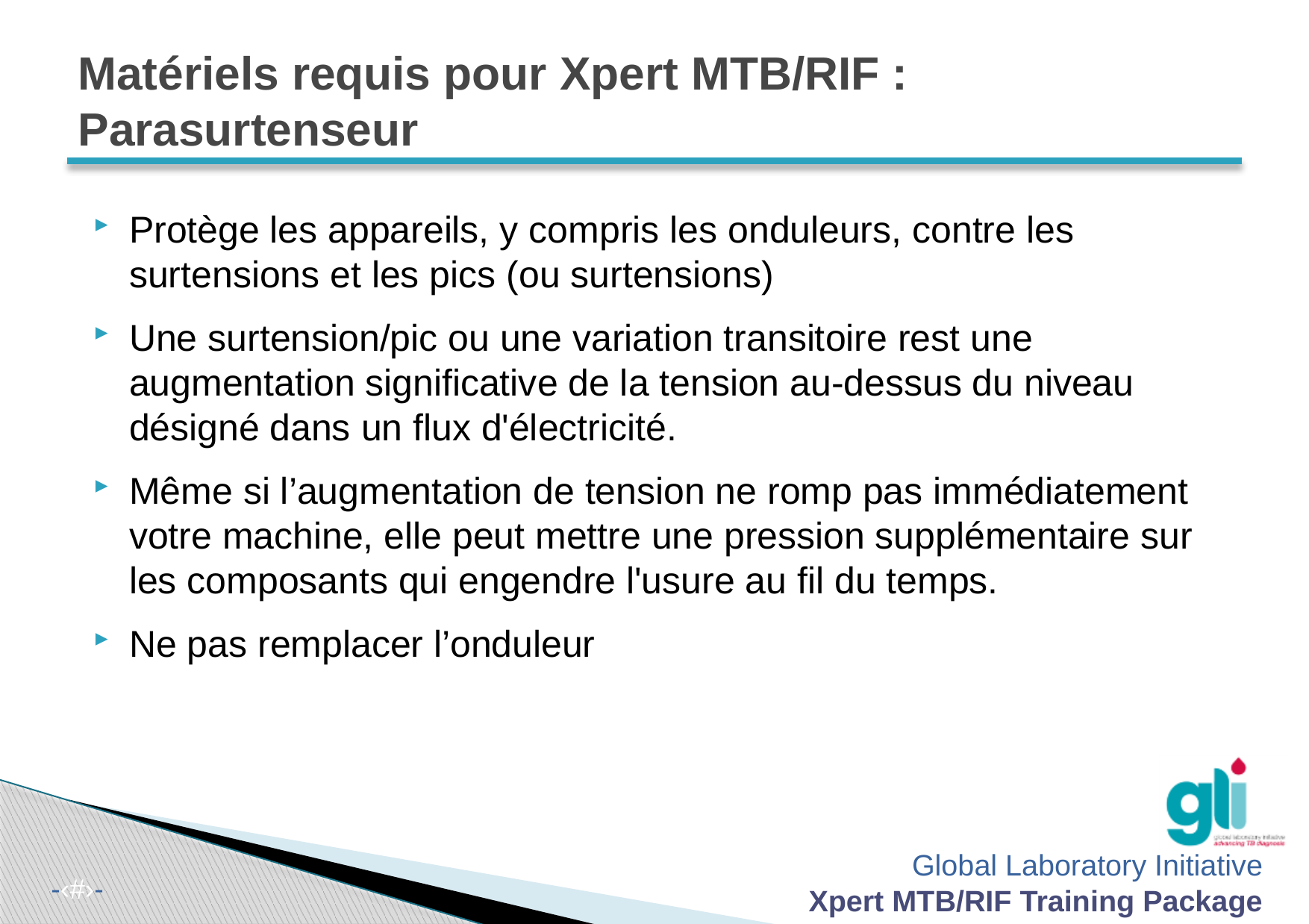

# Matériels requis pour Xpert MTB/RIF : Parasurtenseur
Protège les appareils, y compris les onduleurs, contre les surtensions et les pics (ou surtensions)
Une surtension/pic ou une variation transitoire rest une augmentation significative de la tension au-dessus du niveau désigné dans un flux d'électricité.
Même si l’augmentation de tension ne romp pas immédiatement votre machine, elle peut mettre une pression supplémentaire sur les composants qui engendre l'usure au fil du temps.
Ne pas remplacer l’onduleur